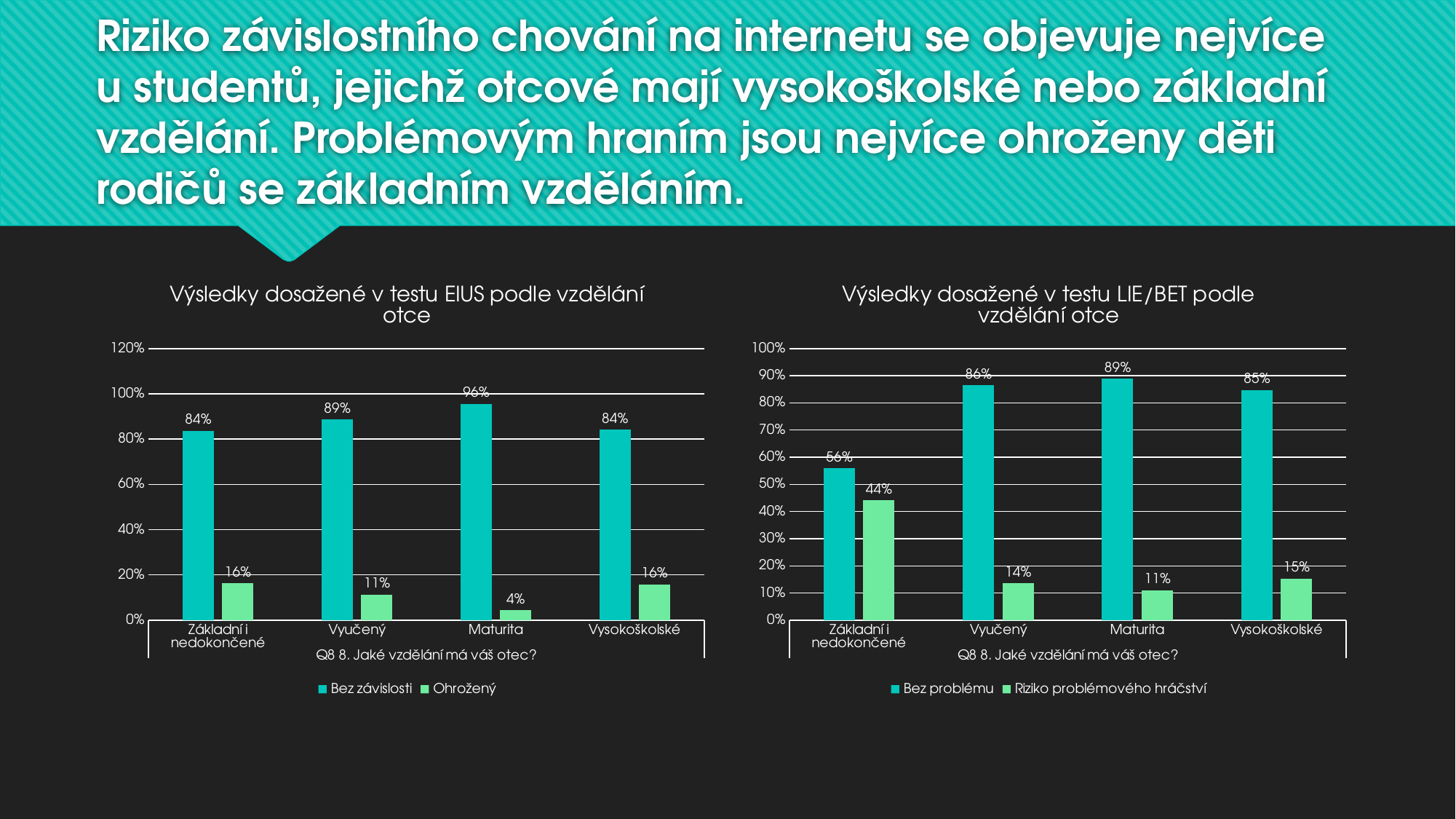

# Riziko závislostního chování na internetu se objevuje nejvíce u studentů, jejichž otcové mají vysokoškolské nebo základní vzdělání. Problémovým hraním jsou nejvíce ohroženy děti rodičů se základním vzděláním.

### Chart: Výsledky dosažené v testu EIUS podle vzdělání otce

| Category | Bez závislosti | Ohrožený |
|---|---|---|
| Základní i nedokončené | 0.836325548948382 | 0.163674451051618 |
| Vyučený | 0.887508145679895 | 0.112491854320105 |
| Maturita | 0.955952927949296 | 0.0440470720507039 |
| Vysokoškolské | 0.841945357302981 | 0.158054642697019 |

### Chart: Výsledky dosažené v testu LIE/BET podle vzdělání otce

| Category | Bez problému | Riziko problémového hráčství |
|---|---|---|
| Základní i nedokončené | 0.559091360640162 | 0.440908639359838 |
| Vyučený | 0.864281515816942 | 0.135718484183058 |
| Maturita | 0.889096425940695 | 0.110903574059304 |
| Vysokoškolské | 0.846943504934489 | 0.153056495065511 |